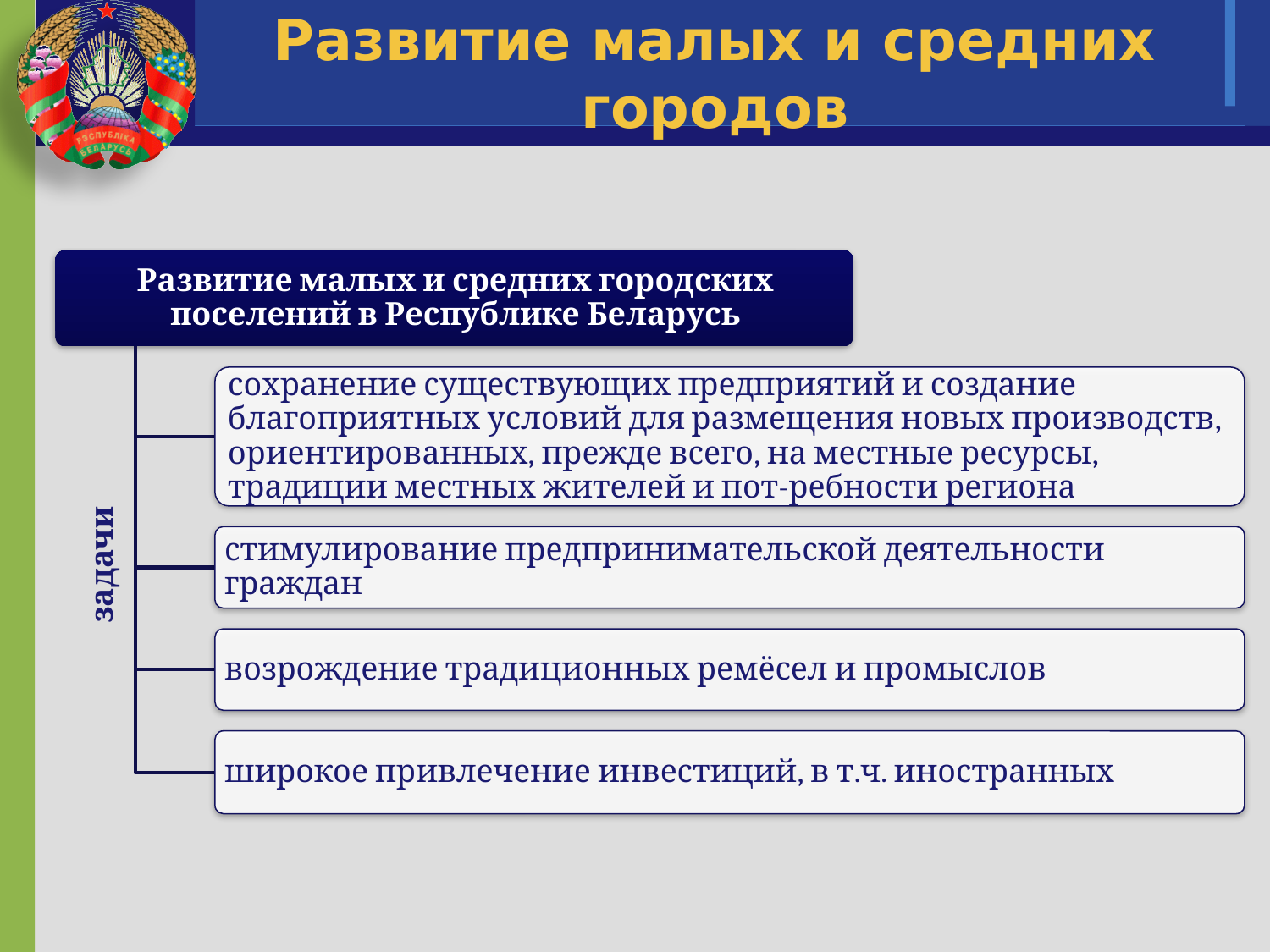

# Развитие малых и средних городов
Развитие малых и средних городских поселений в Республике Беларусь
сохранение существующих предприятий и создание благоприятных условий для размещения новых производств, ориентированных, прежде всего, на местные ресурсы, традиции местных жителей и пот-ребности региона
стимулирование предпринимательской деятельности граждан
возрождение традиционных ремёсел и промыслов
широкое привлечение инвестиций, в т.ч. иностранных
задачи